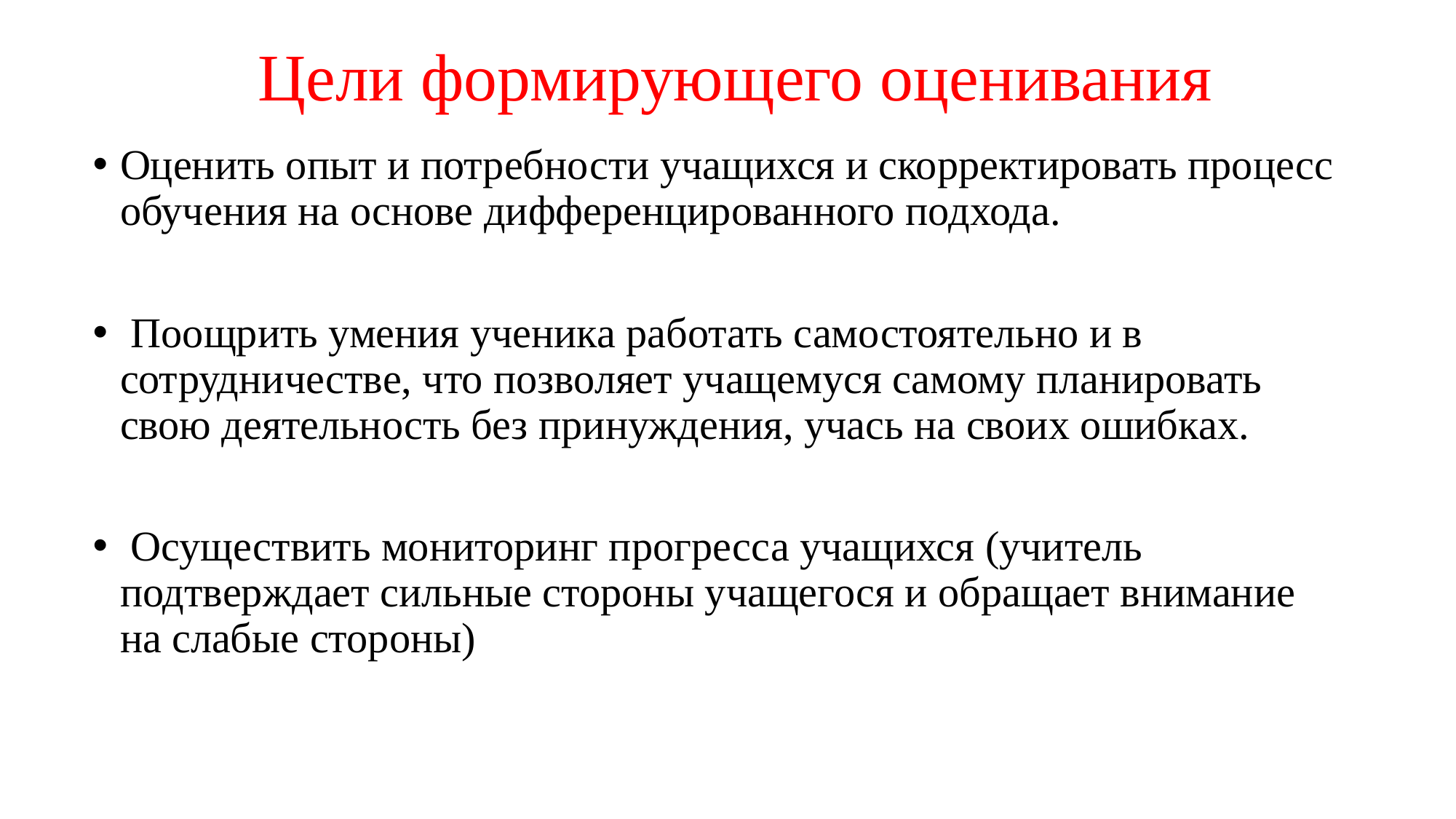

# Цели формирующего оценивания
Оценить опыт и потребности учащихся и скорректировать процесс обучения на основе дифференцированного подхода.

 Поощрить умения ученика работать самостоятельно и в сотрудничестве, что позволяет учащемуся самому планировать свою деятельность без принуждения, учась на своих ошибках.

 Осуществить мониторинг прогресса учащихся (учитель подтверждает сильные стороны учащегося и обращает внимание на слабые стороны)